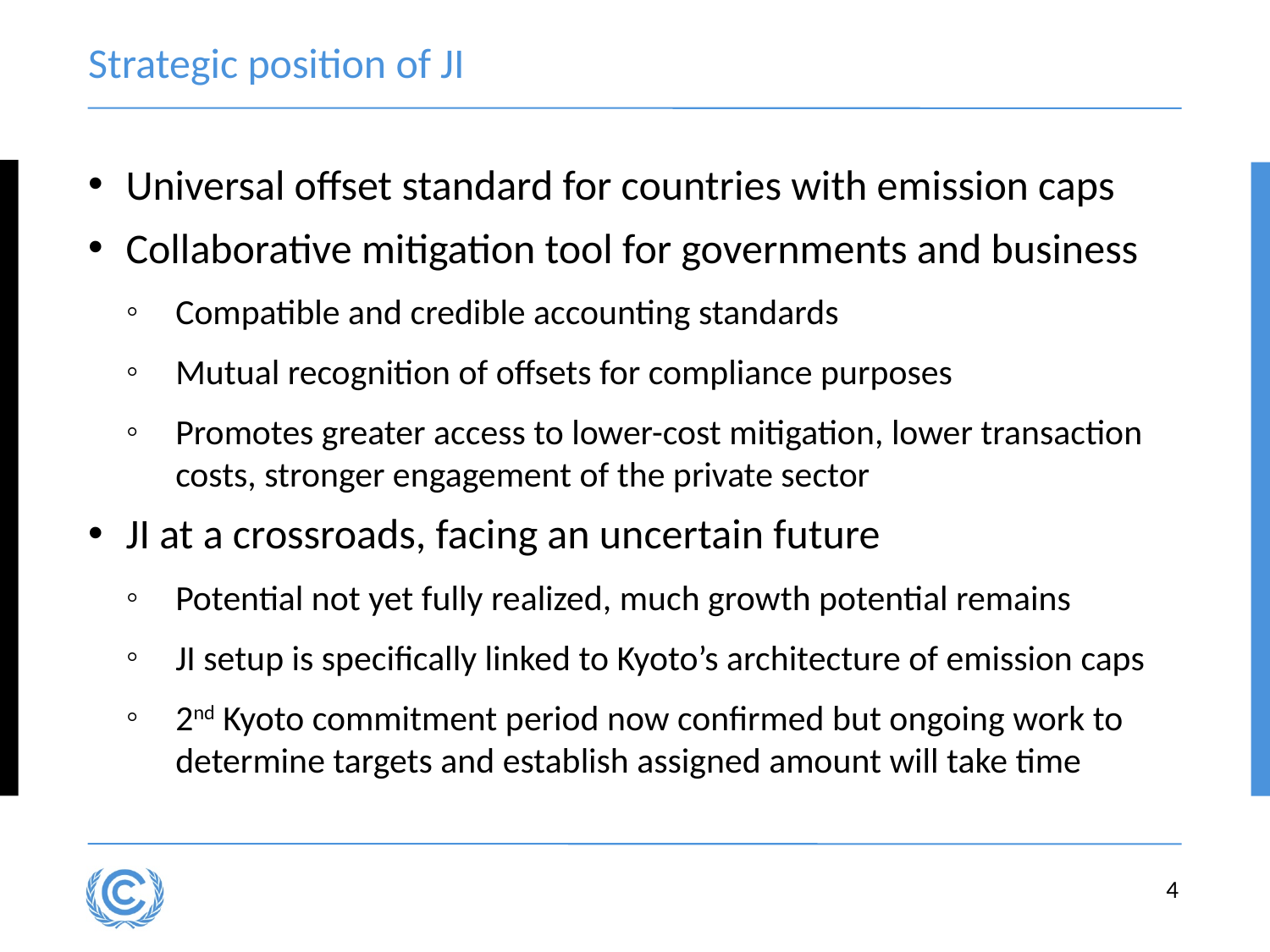

# Strategic position of JI
Universal offset standard for countries with emission caps
Collaborative mitigation tool for governments and business
Compatible and credible accounting standards
Mutual recognition of offsets for compliance purposes
Promotes greater access to lower-cost mitigation, lower transaction costs, stronger engagement of the private sector
JI at a crossroads, facing an uncertain future
Potential not yet fully realized, much growth potential remains
JI setup is specifically linked to Kyoto’s architecture of emission caps
2nd Kyoto commitment period now confirmed but ongoing work to determine targets and establish assigned amount will take time

4